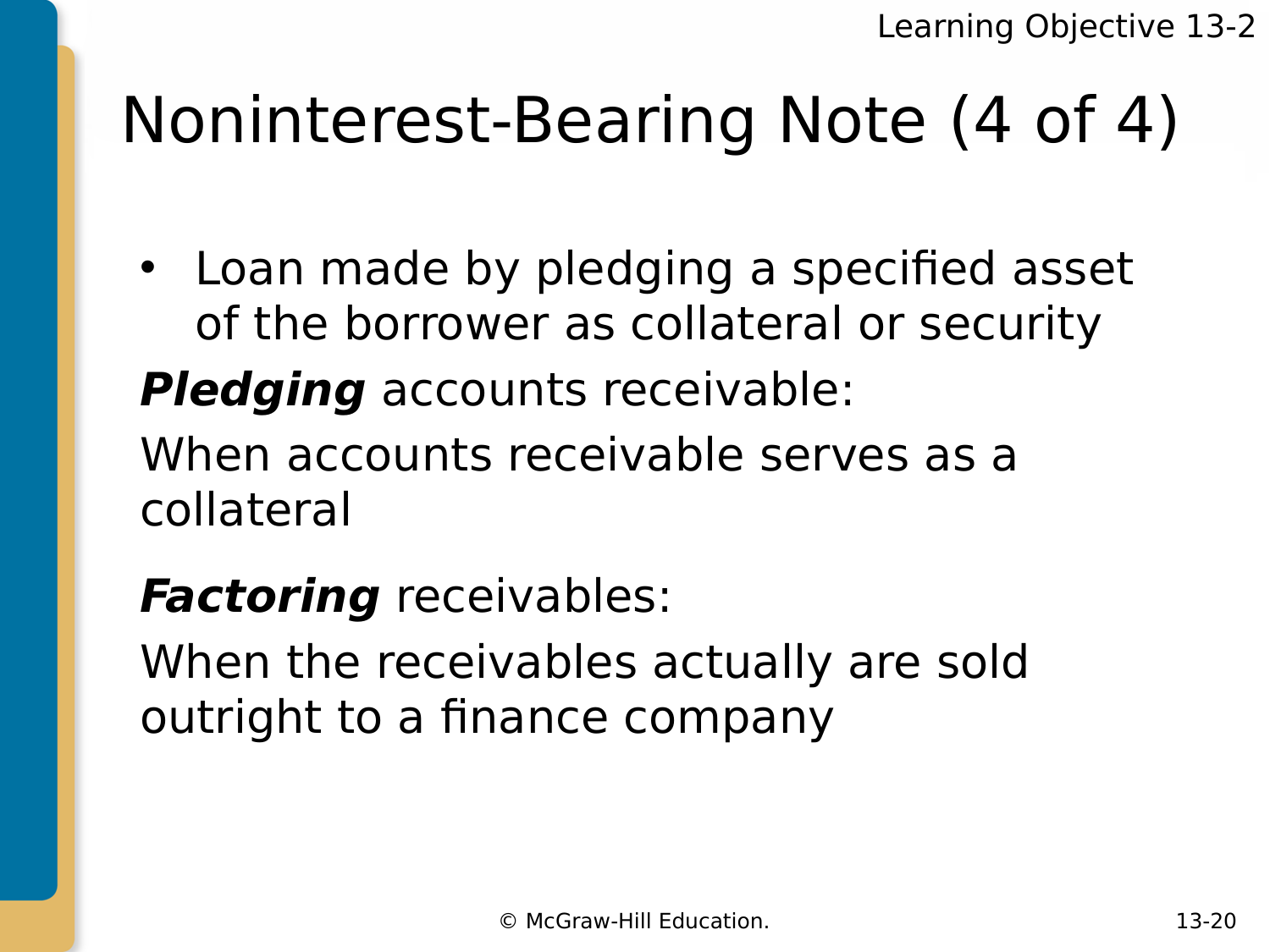

Learning Objective 13-2
# Noninterest-Bearing Note (4 of 4)
Loan made by pledging a specified asset of the borrower as collateral or security
Pledging accounts receivable:
When accounts receivable serves as a collateral
Factoring receivables:
When the receivables actually are sold outright to a finance company